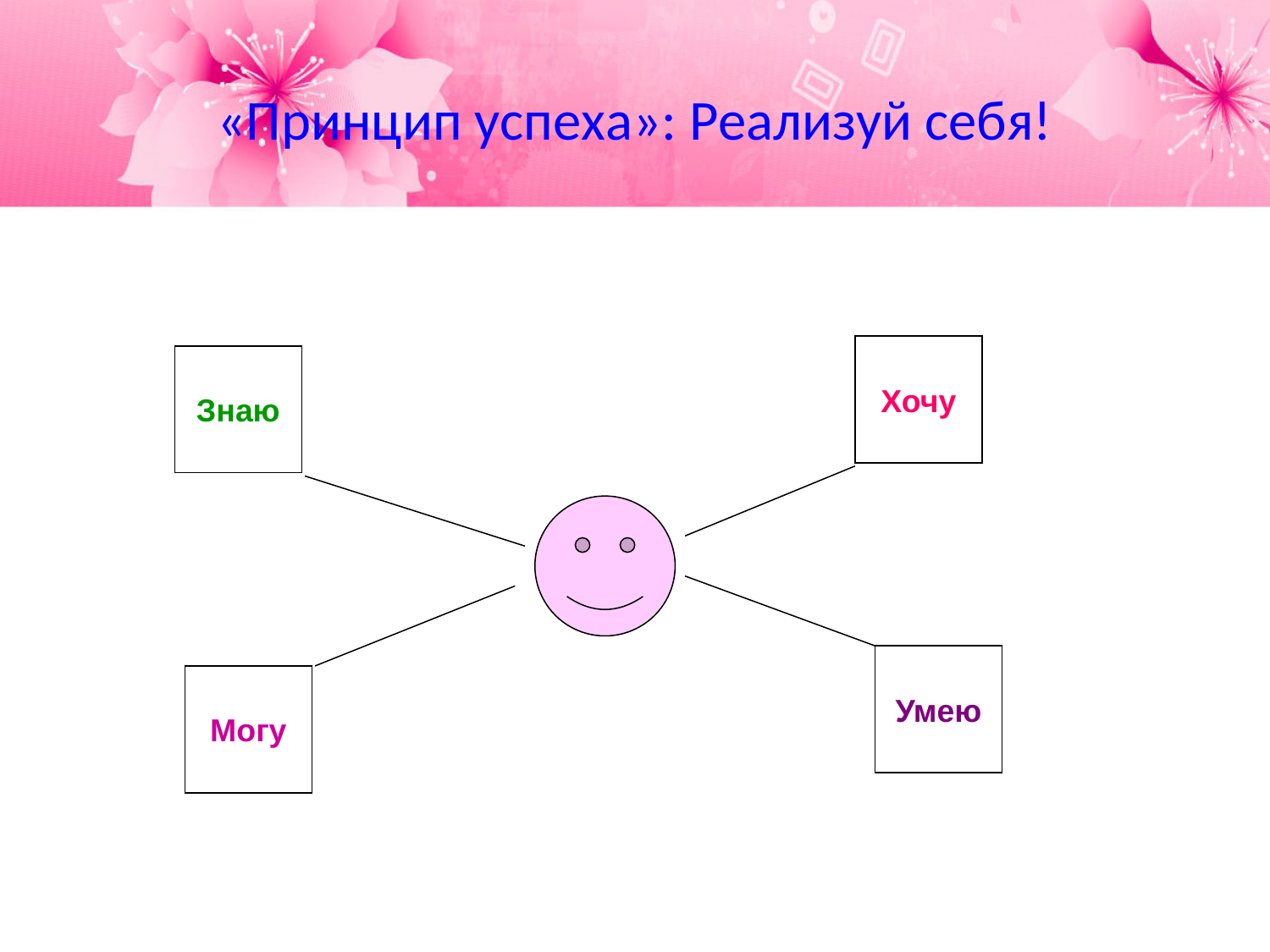

«Принцип успеха»: Реализуй себя!

Хочу
Знаю

Умею
Могу